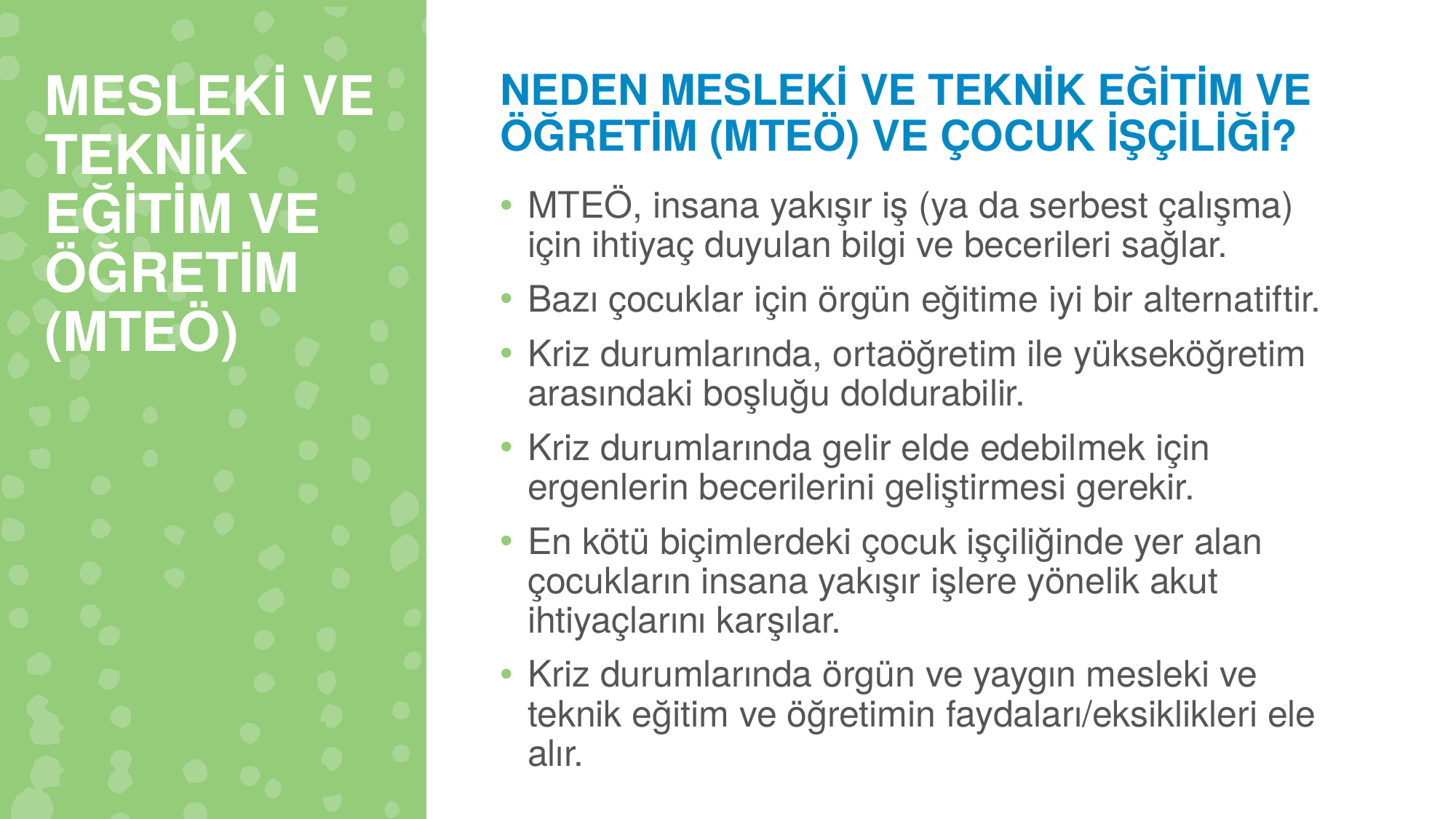

MESLEKİ VE TEKNİK EĞİTİM VE ÖĞRETİM (MTEÖ)
NEDEN MESLEKİ VE TEKNİK EĞİTİM VE ÖĞRETİM (MTEÖ) VE ÇOCUK İŞÇİLİĞİ?
MTEÖ, insana yakışır iş (ya da serbest çalışma) için ihtiyaç duyulan bilgi ve becerileri sağlar.
Bazı çocuklar için örgün eğitime iyi bir alternatiftir.
Kriz durumlarında, ortaöğretim ile yükseköğretim arasındaki boşluğu doldurabilir.
Kriz durumlarında gelir elde edebilmek için ergenlerin becerilerini geliştirmesi gerekir.
En kötü biçimlerdeki çocuk işçiliğinde yer alan çocukların insana yakışır işlere yönelik akut ihtiyaçlarını karşılar.
Kriz durumlarında örgün ve yaygın mesleki ve teknik eğitim ve öğretimin faydaları/eksiklikleri ele alır.